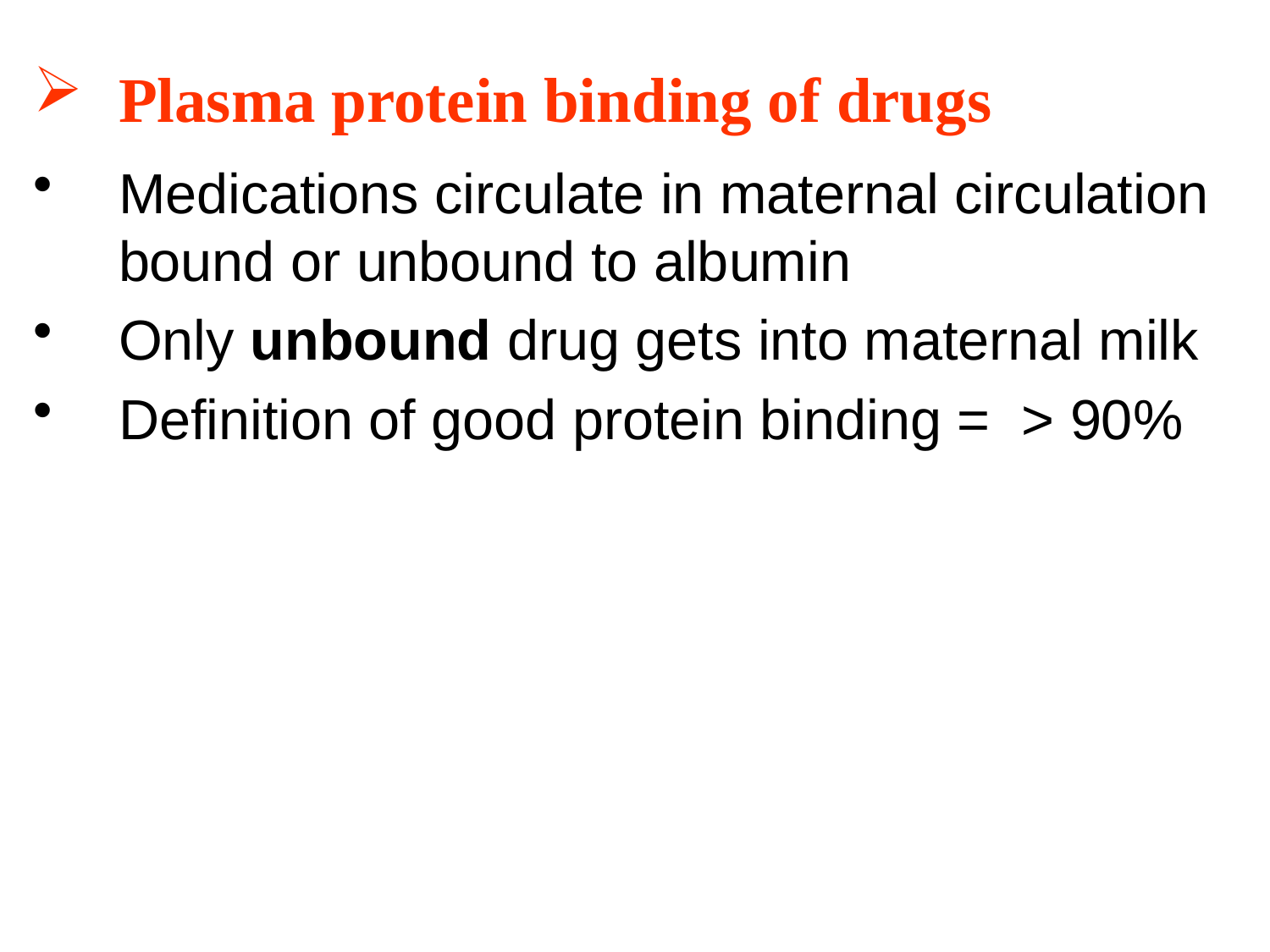

Plasma protein binding of drugs
Medications circulate in maternal circulation bound or unbound to albumin
Only unbound drug gets into maternal milk
Definition of good protein binding =  > 90%